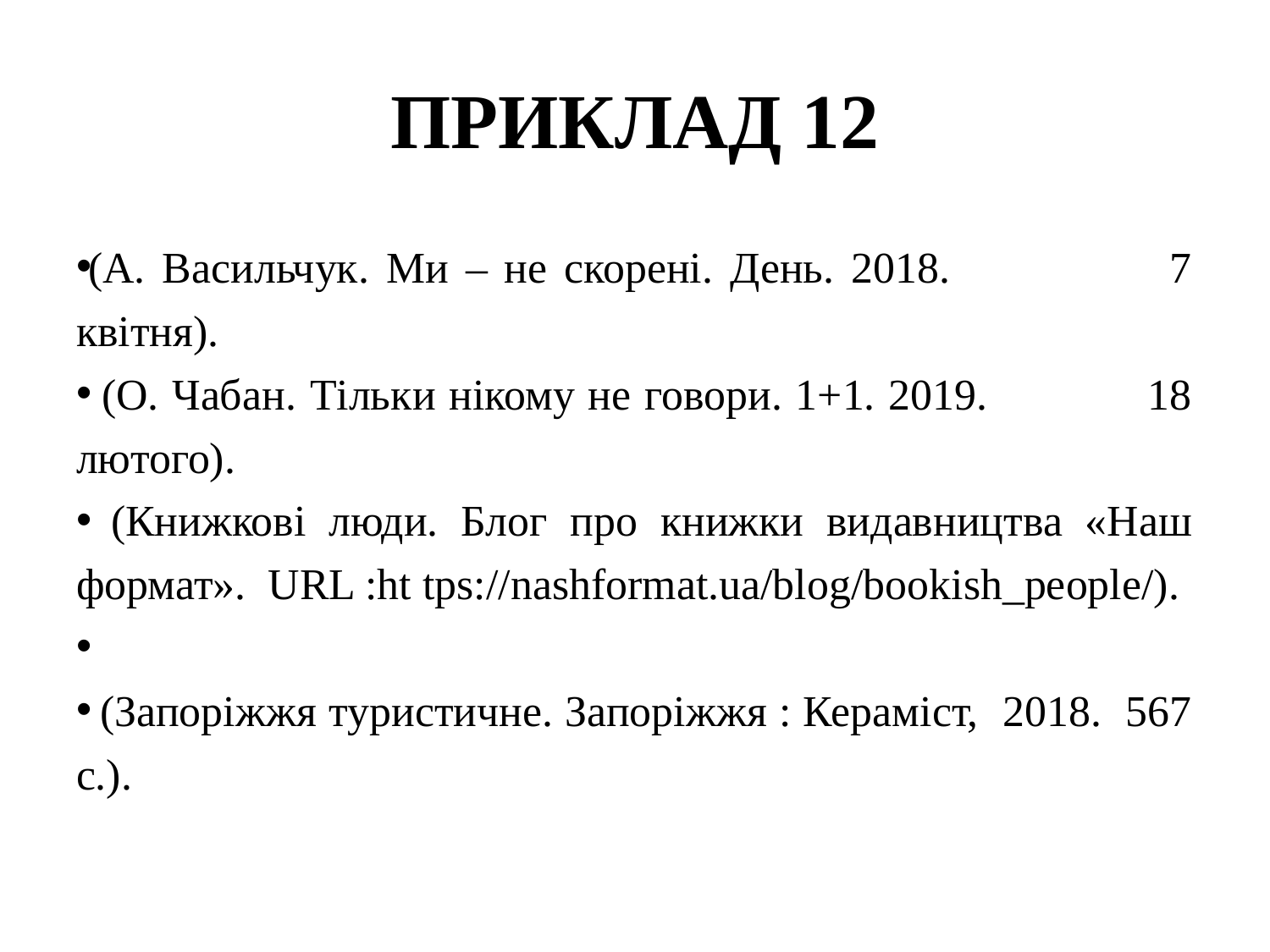

# ПРИКЛАД 12
(А. Васильчук. Ми – не скорені. День. 2018.             7 квітня).
 (О. Чабан. Тільки нікому не говори. 1+1. 2019.            18 лютого).
 (Книжкові люди. Блог про книжки видавництва «Наш формат».  URL :ht tps://nashformat.ua/blog/bookish_people/).

 (Запоріжжя туристичне. Запоріжжя : Кераміст,  2018.  567 с.).